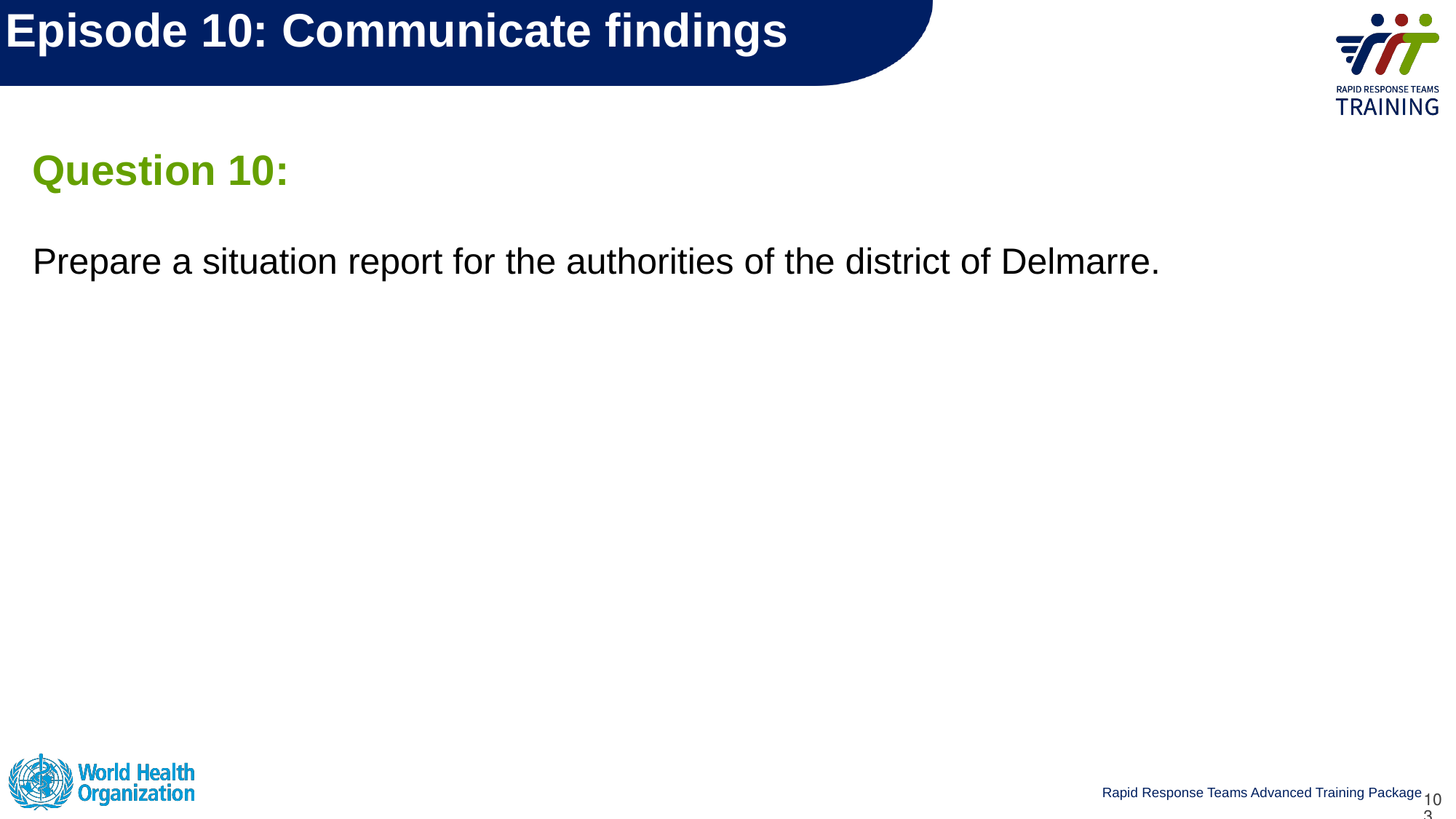

# Episode 10: Communicate findings
Question 10:

Prepare a situation report for the authorities of the district of Delmarre.